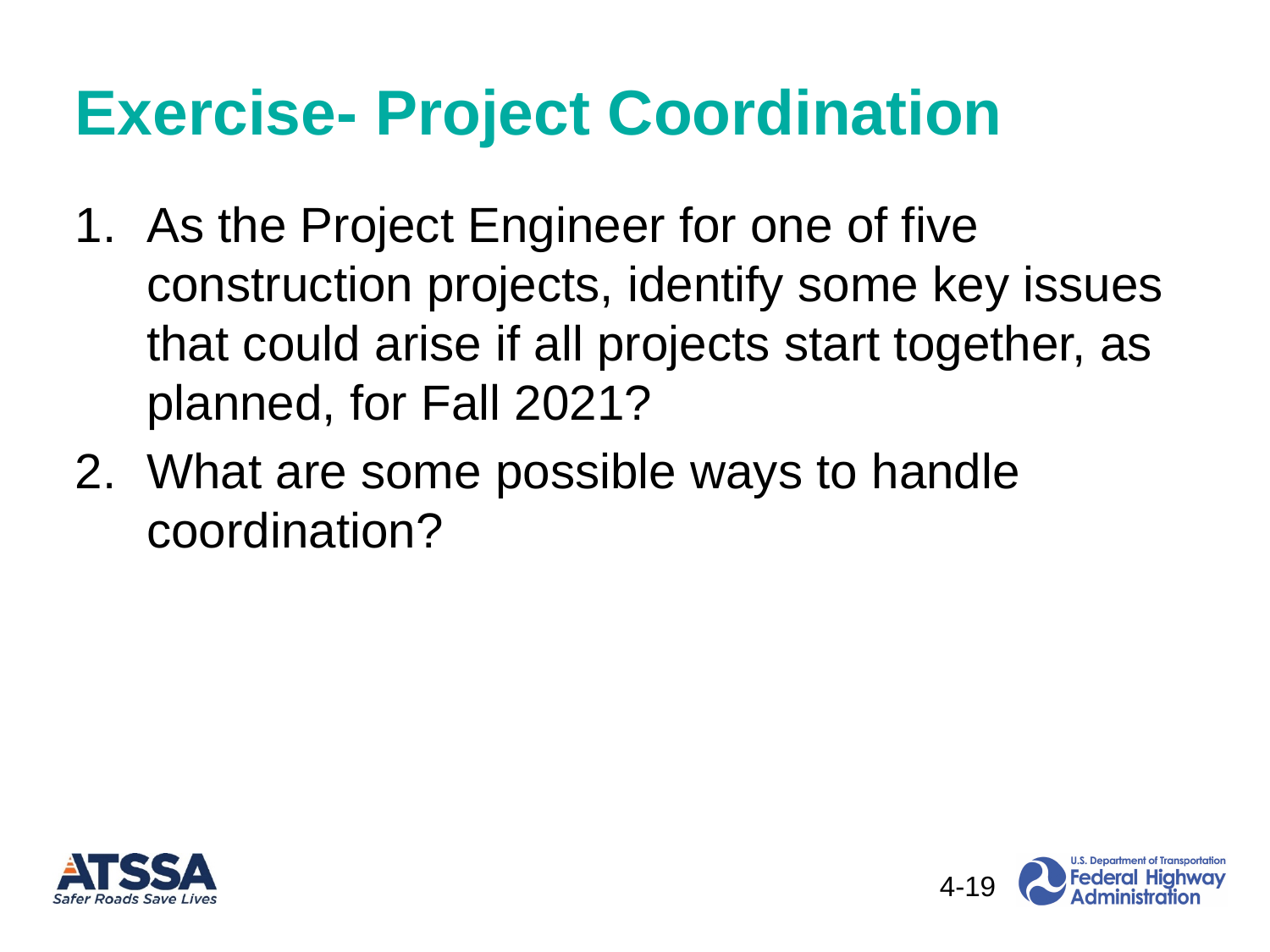

# Exercise- Project Coordination
As the Project Engineer for one of five construction projects, identify some key issues that could arise if all projects start together, as planned, for Fall 2021?
What are some possible ways to handle coordination?